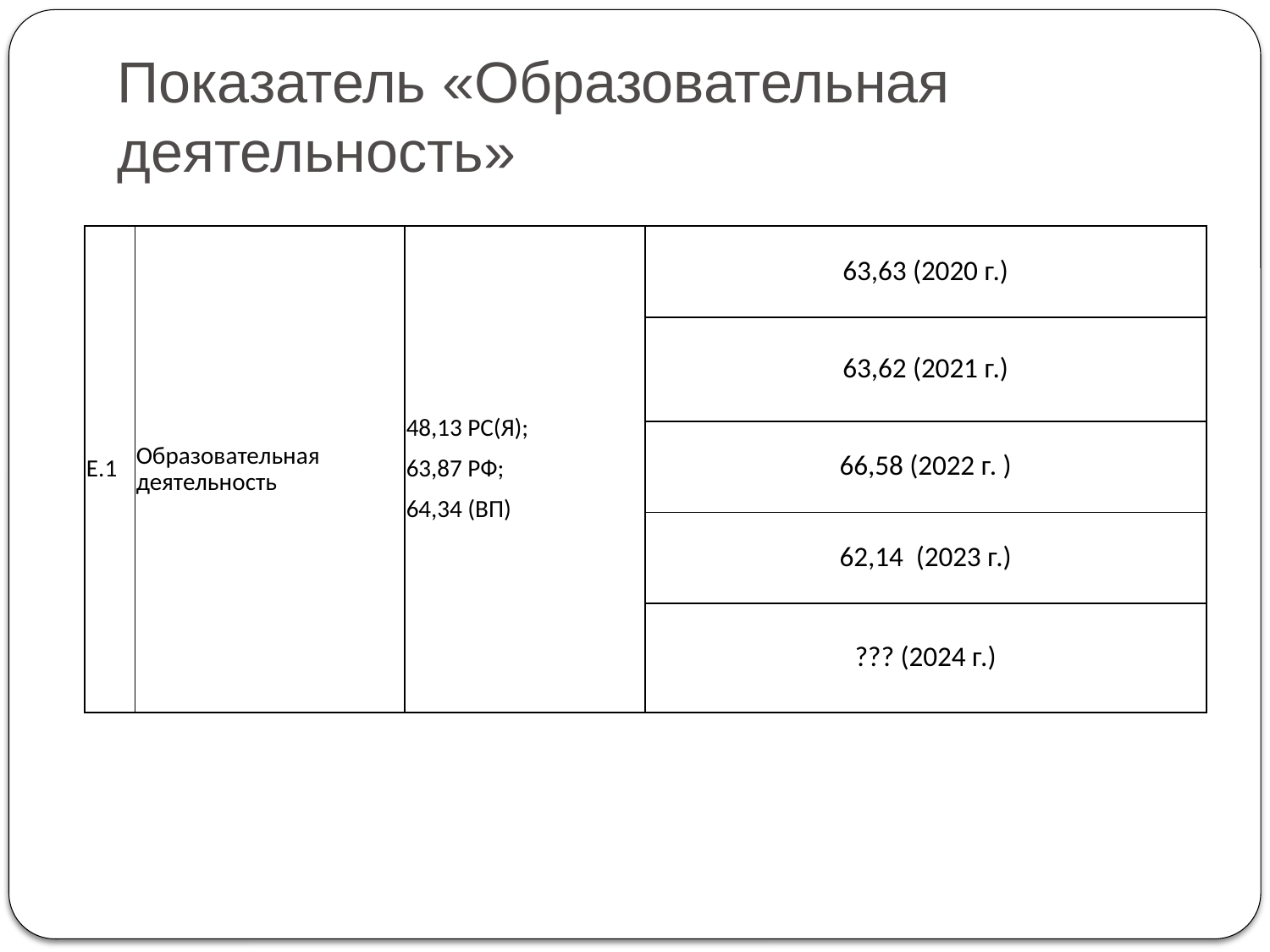

# Показатель «Образовательная деятельность»
| Е.1 | Образовательная деятельность | 48,13 РС(Я); 63,87 РФ; 64,34 (ВП) | 63,63 (2020 г.) |
| --- | --- | --- | --- |
|  |  |  | 63,62 (2021 г.) |
|  |  |  | 66,58 (2022 г. ) |
|  |  |  | 62,14 (2023 г.) |
|  |  |  | ??? (2024 г.) |